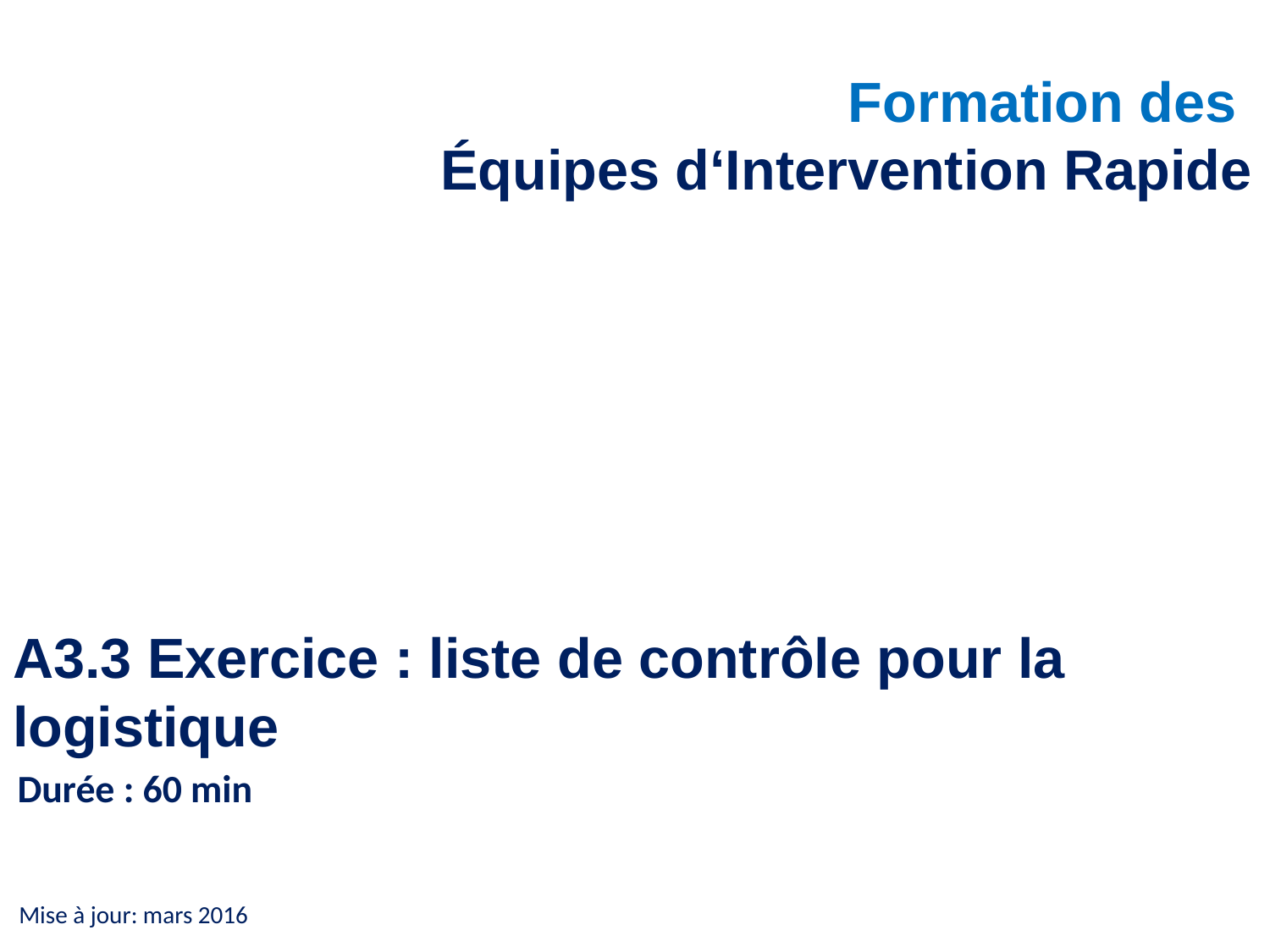

# Formation des Équipes d‘Intervention Rapide
A3.3 Exercice : liste de contrôle pour la logistique
Durée : 60 min

Mise à jour: mars 2016